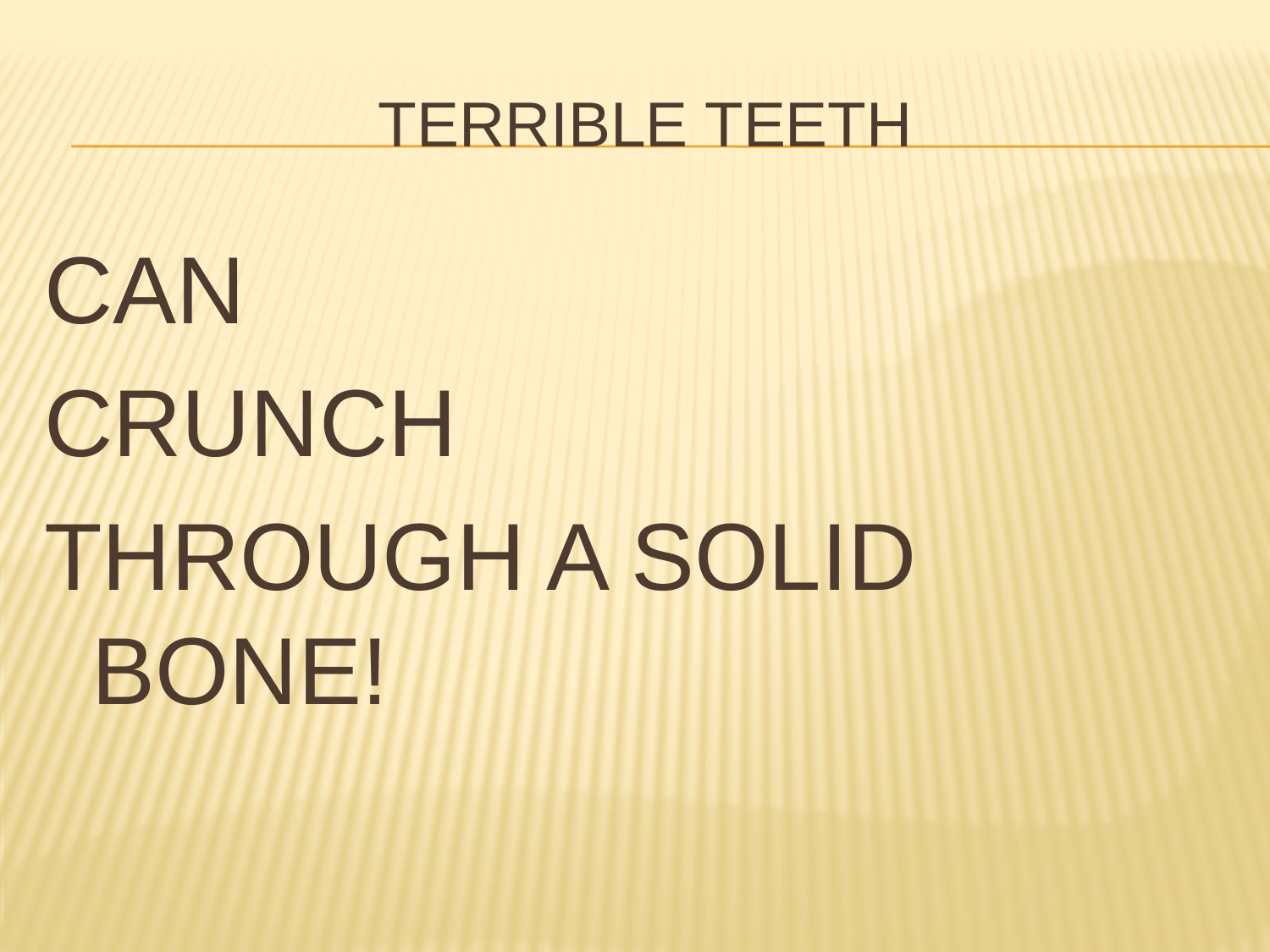

# Terrible Teeth
CAN
CRUNCH
THROUGH A SOLID BONE!